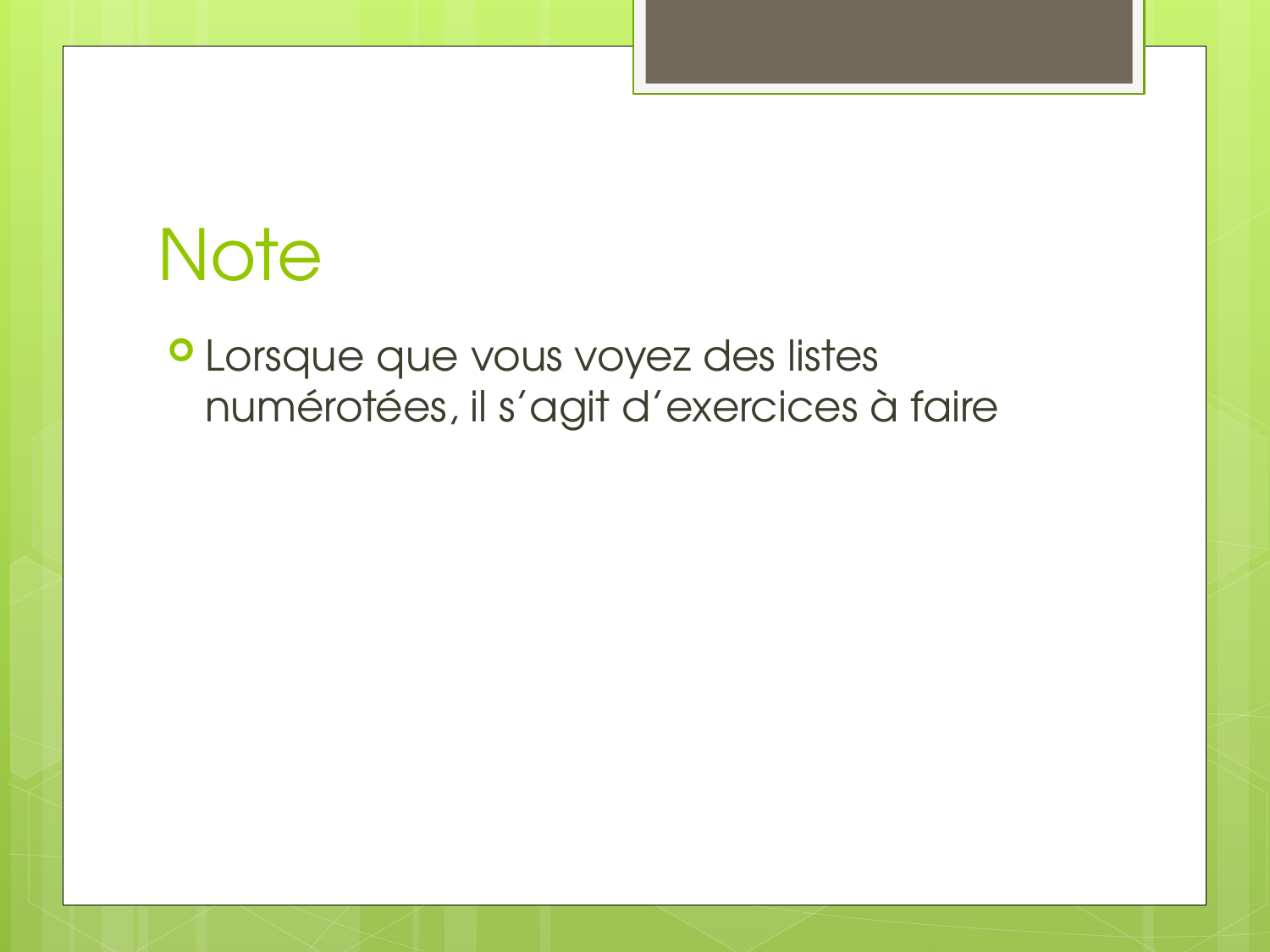

# Note
Lorsque que vous voyez des listes numérotées, il s’agit d’exercices à faire